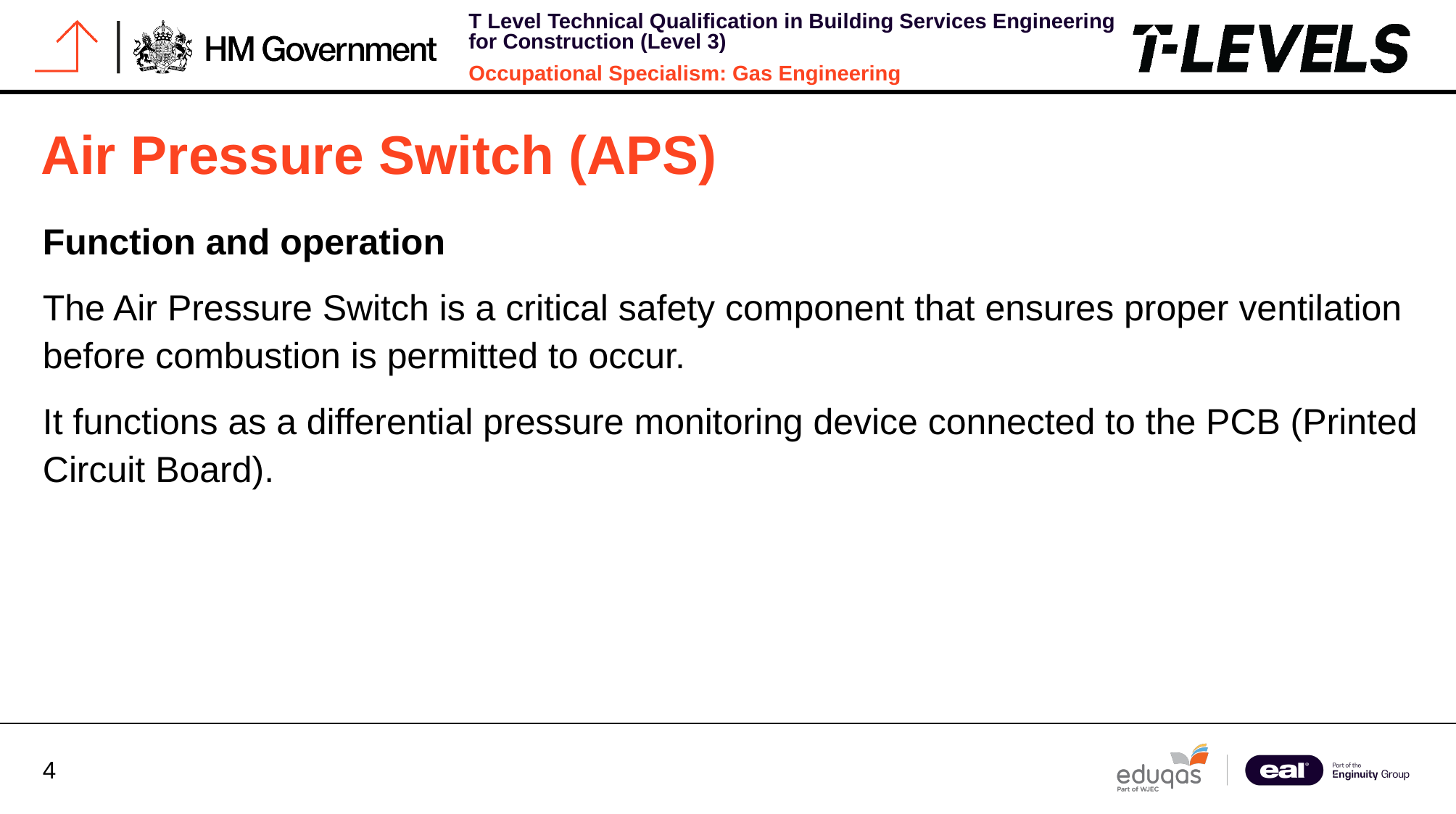

# Air Pressure Switch (APS)
Function and operation
The Air Pressure Switch is a critical safety component that ensures proper ventilation before combustion is permitted to occur.
It functions as a differential pressure monitoring device connected to the PCB (Printed Circuit Board).